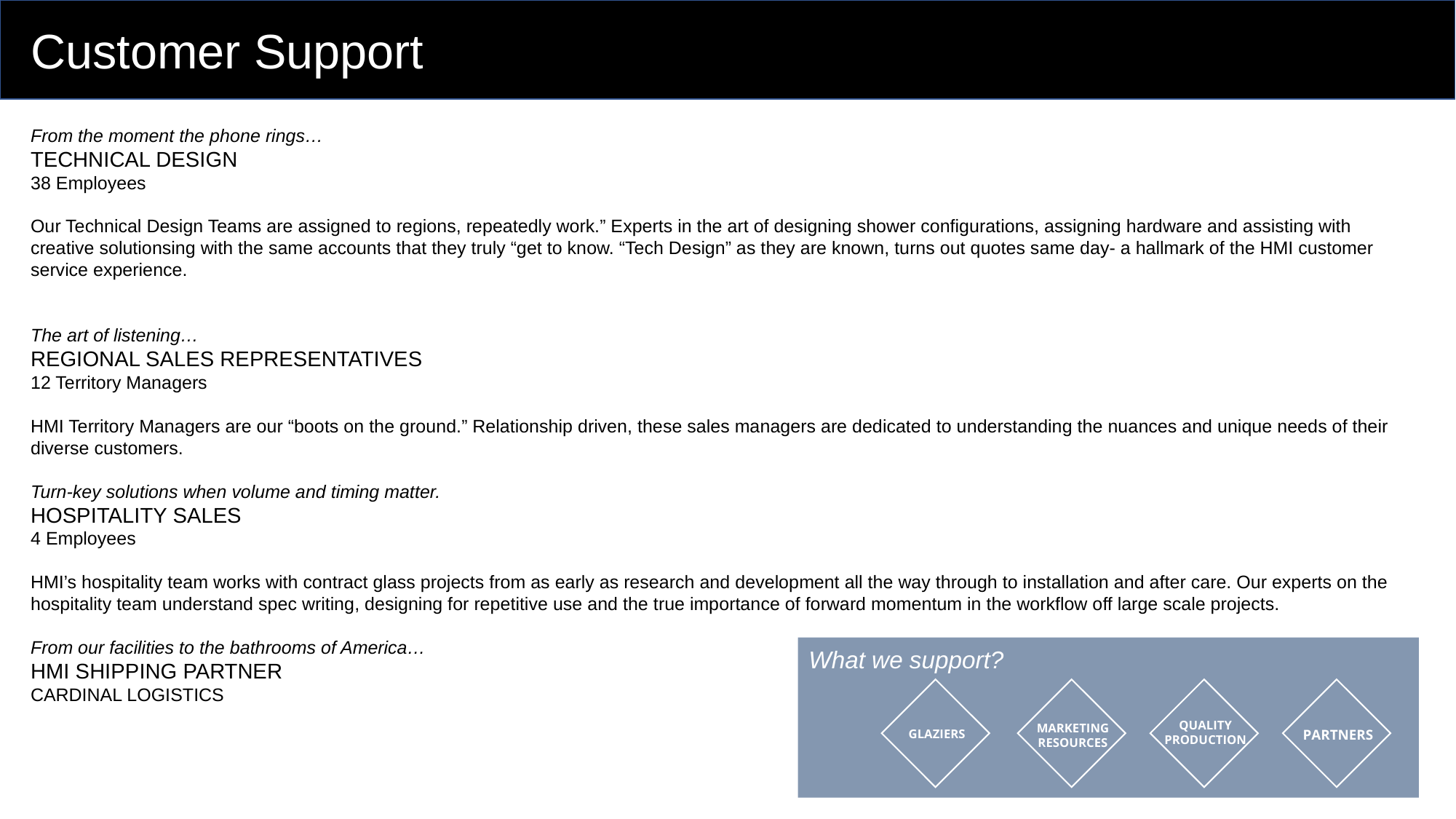

Customer Support
From the moment the phone rings…
TECHNICAL DESIGN
38 Employees
Our Technical Design Teams are assigned to regions, repeatedly work.” Experts in the art of designing shower configurations, assigning hardware and assisting with creative solutionsing with the same accounts that they truly “get to know. “Tech Design” as they are known, turns out quotes same day- a hallmark of the HMI customer service experience.

The art of listening…
REGIONAL SALES REPRESENTATIVES
12 Territory Managers
HMI Territory Managers are our “boots on the ground.” Relationship driven, these sales managers are dedicated to understanding the nuances and unique needs of their diverse customers.
Turn-key solutions when volume and timing matter.
HOSPITALITY SALES
4 Employees
HMI’s hospitality team works with contract glass projects from as early as research and development all the way through to installation and after care. Our experts on the hospitality team understand spec writing, designing for repetitive use and the true importance of forward momentum in the workflow off large scale projects.
From our facilities to the bathrooms of America…
HMI SHIPPING PARTNER
CARDINAL LOGISTICS

What we support?

QUALITY
PRODUCTION
MARKETING
RESOURCES
GLAZIERS
PARTNERS